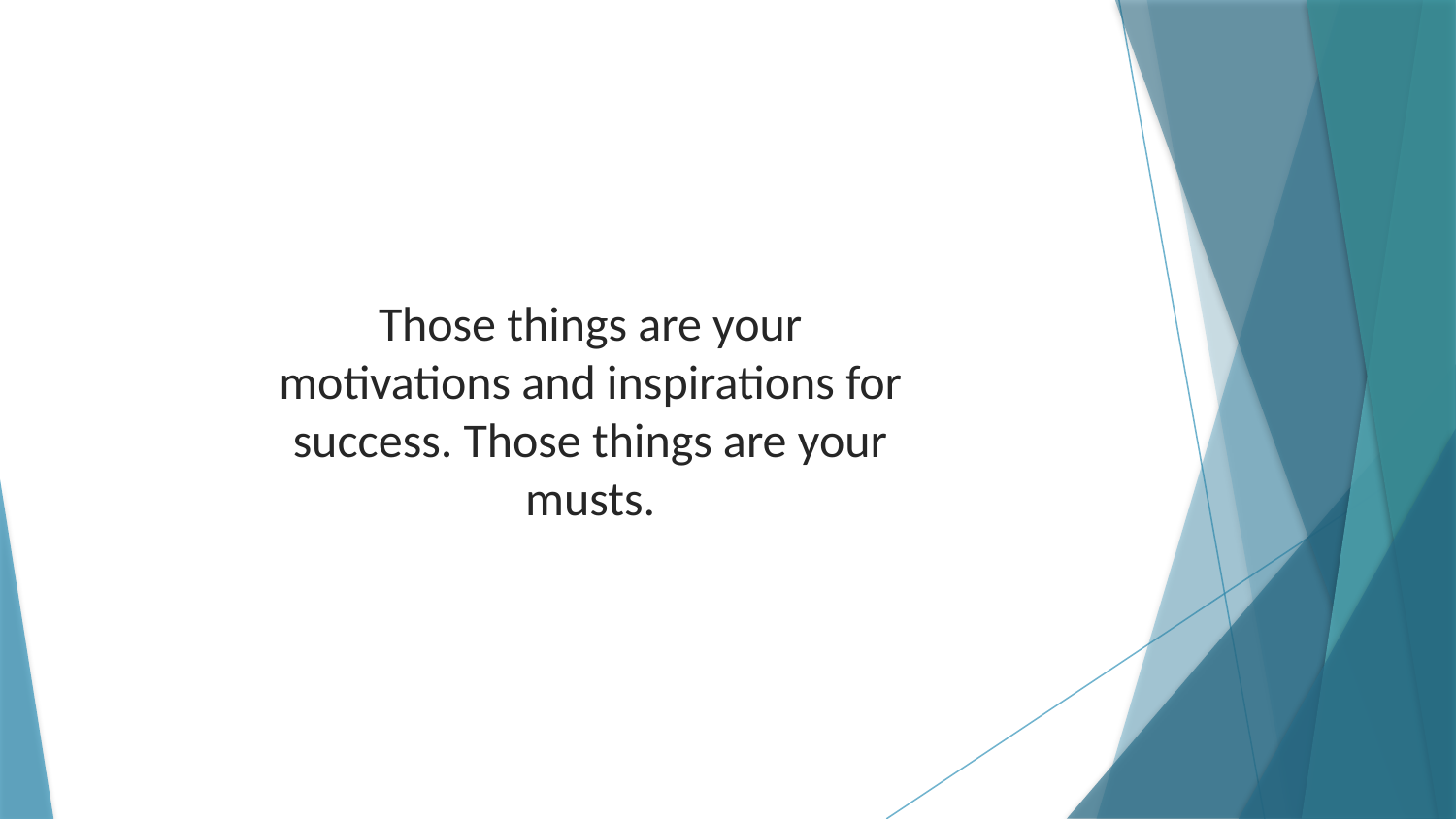

Those things are your motivations and inspirations for success. Those things are your musts.